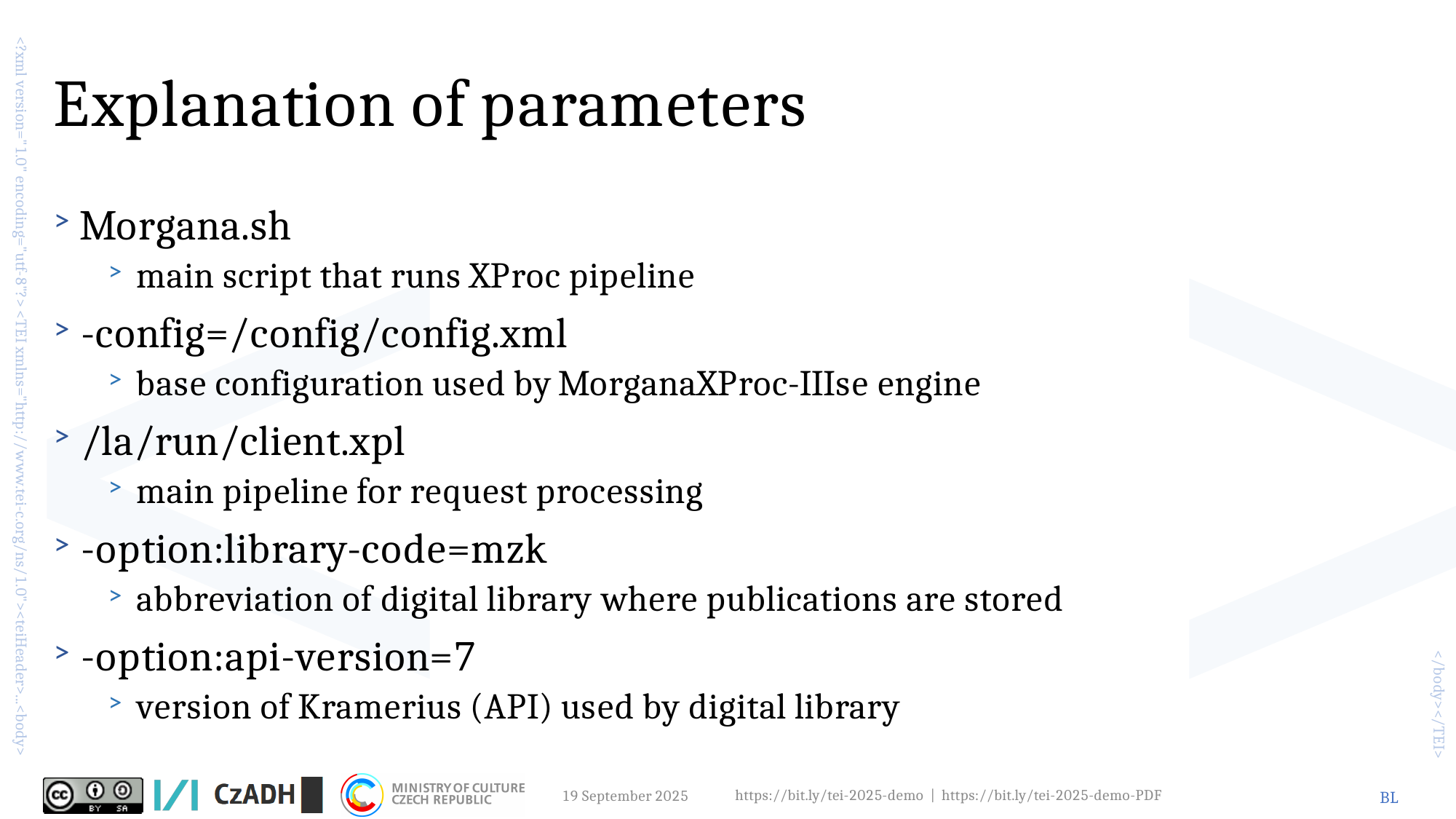

# Explanation of parameters
Morgana.sh
main script that runs XProc pipeline
-config=/config/config.xml
base configuration used by MorganaXProc-IIIse engine
/la/run/client.xpl
main pipeline for request processing
-option:library-code=mzk
abbreviation of digital library where publications are stored
-option:api-version=7
version of Kramerius (API) used by digital library
19 September 2025